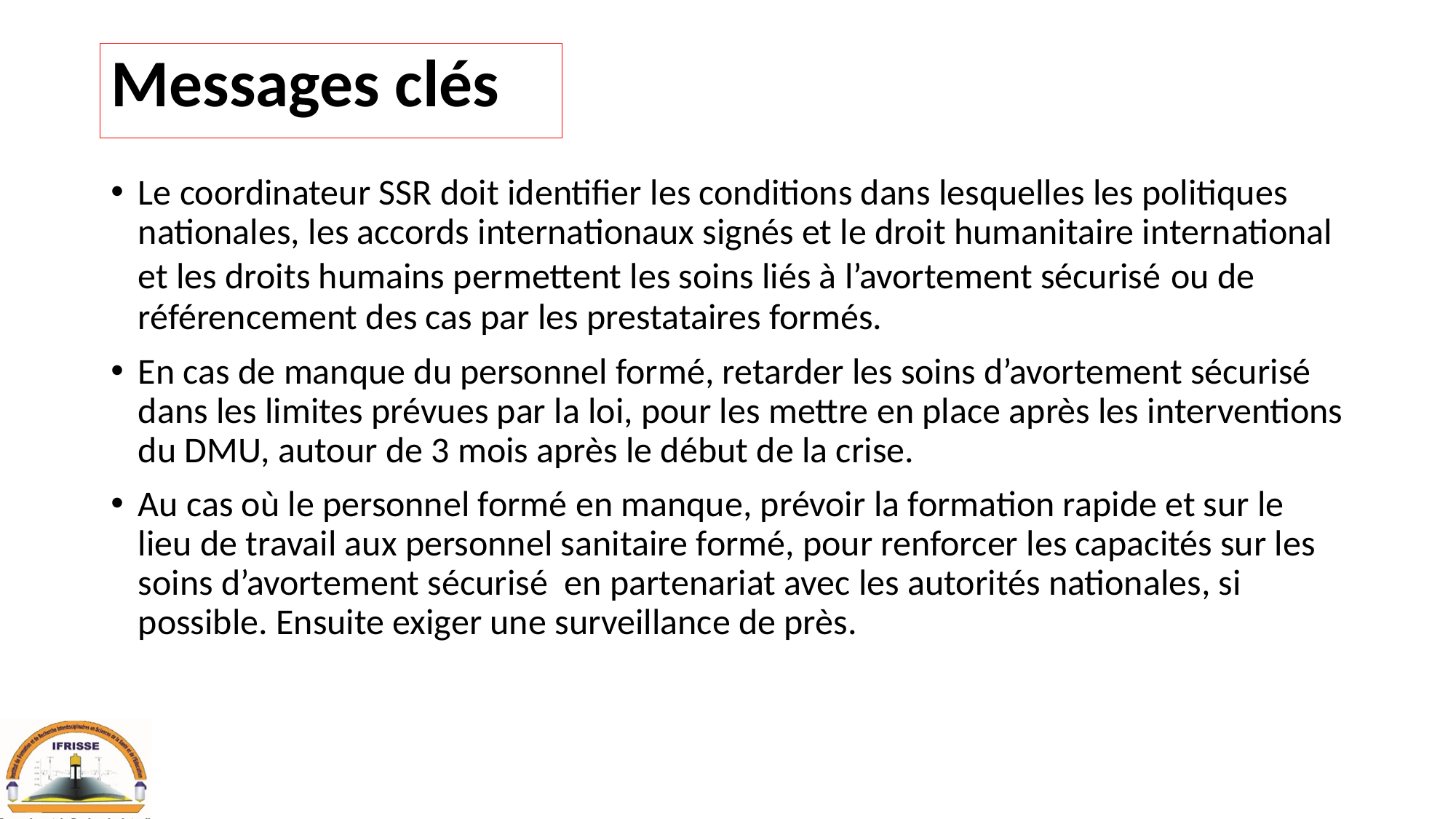

# Messages clés
Le coordinateur SSR doit identifier les conditions dans lesquelles les politiques nationales, les accords internationaux signés et le droit humanitaire international et les droits humains permettent les soins liés à l’avortement sécurisé ou de référencement des cas par les prestataires formés.
En cas de manque du personnel formé, retarder les soins d’avortement sécurisé dans les limites prévues par la loi, pour les mettre en place après les interventions du DMU, autour de 3 mois après le début de la crise.
Au cas où le personnel formé en manque, prévoir la formation rapide et sur le lieu de travail aux personnel sanitaire formé, pour renforcer les capacités sur les soins d’avortement sécurisé  en partenariat avec les autorités nationales, si possible. Ensuite exiger une surveillance de près.